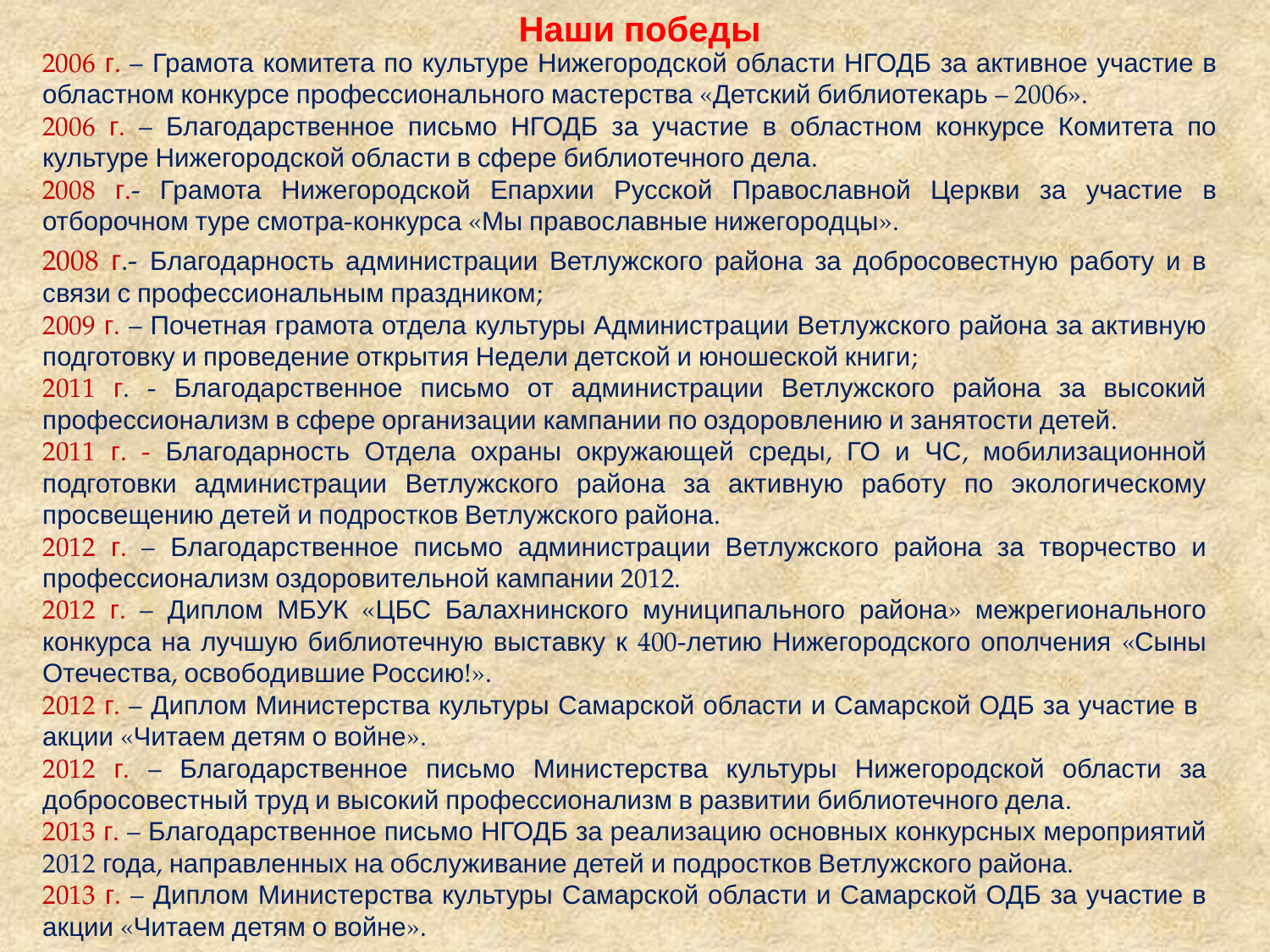

Наши победы
2006 г. – Грамота комитета по культуре Нижегородской области НГОДБ за активное участие в областном конкурсе профессионального мастерства «Детский библиотекарь – 2006».
2006 г. – Благодарственное письмо НГОДБ за участие в областном конкурсе Комитета по культуре Нижегородской области в сфере библиотечного дела.
2008 г.- Грамота Нижегородской Епархии Русской Православной Церкви за участие в отборочном туре смотра-конкурса «Мы православные нижегородцы».

2008 г.- Благодарность администрации Ветлужского района за добросовестную работу и в связи с профессиональным праздником;
2009 г. – Почетная грамота отдела культуры Администрации Ветлужского района за активную подготовку и проведение открытия Недели детской и юношеской книги;
2011 г. - Благодарственное письмо от администрации Ветлужского района за высокий профессионализм в сфере организации кампании по оздоровлению и занятости детей.
2011 г. - Благодарность Отдела охраны окружающей среды, ГО и ЧС, мобилизационной подготовки администрации Ветлужского района за активную работу по экологическому просвещению детей и подростков Ветлужского района.
2012 г. – Благодарственное письмо администрации Ветлужского района за творчество и профессионализм оздоровительной кампании 2012.
2012 г. – Диплом МБУК «ЦБС Балахнинского муниципального района» межрегионального конкурса на лучшую библиотечную выставку к 400-летию Нижегородского ополчения «Сыны Отечества, освободившие Россию!».
2012 г. – Диплом Министерства культуры Самарской области и Самарской ОДБ за участие в  акции «Читаем детям о войне».
2012 г. – Благодарственное письмо Министерства культуры Нижегородской области за добросовестный труд и высокий профессионализм в развитии библиотечного дела.
2013 г. – Благодарственное письмо НГОДБ за реализацию основных конкурсных мероприятий 2012 года, направленных на обслуживание детей и подростков Ветлужского района.
2013 г. – Диплом Министерства культуры Самарской области и Самарской ОДБ за участие в акции «Читаем детям о войне».